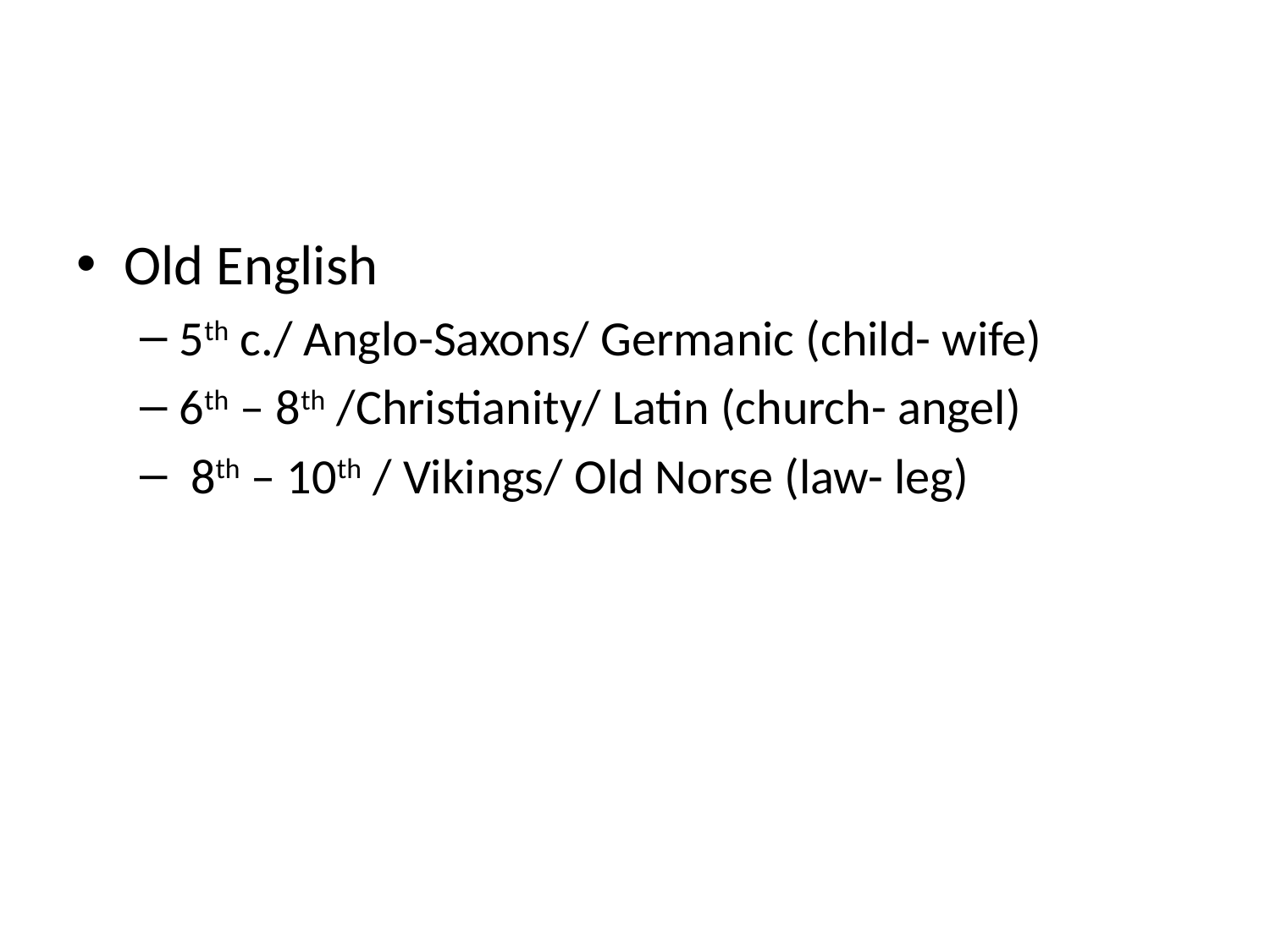

#
Old English
5th c./ Anglo-Saxons/ Germanic (child- wife)
6th – 8th /Christianity/ Latin (church- angel)
 8th – 10th / Vikings/ Old Norse (law- leg)